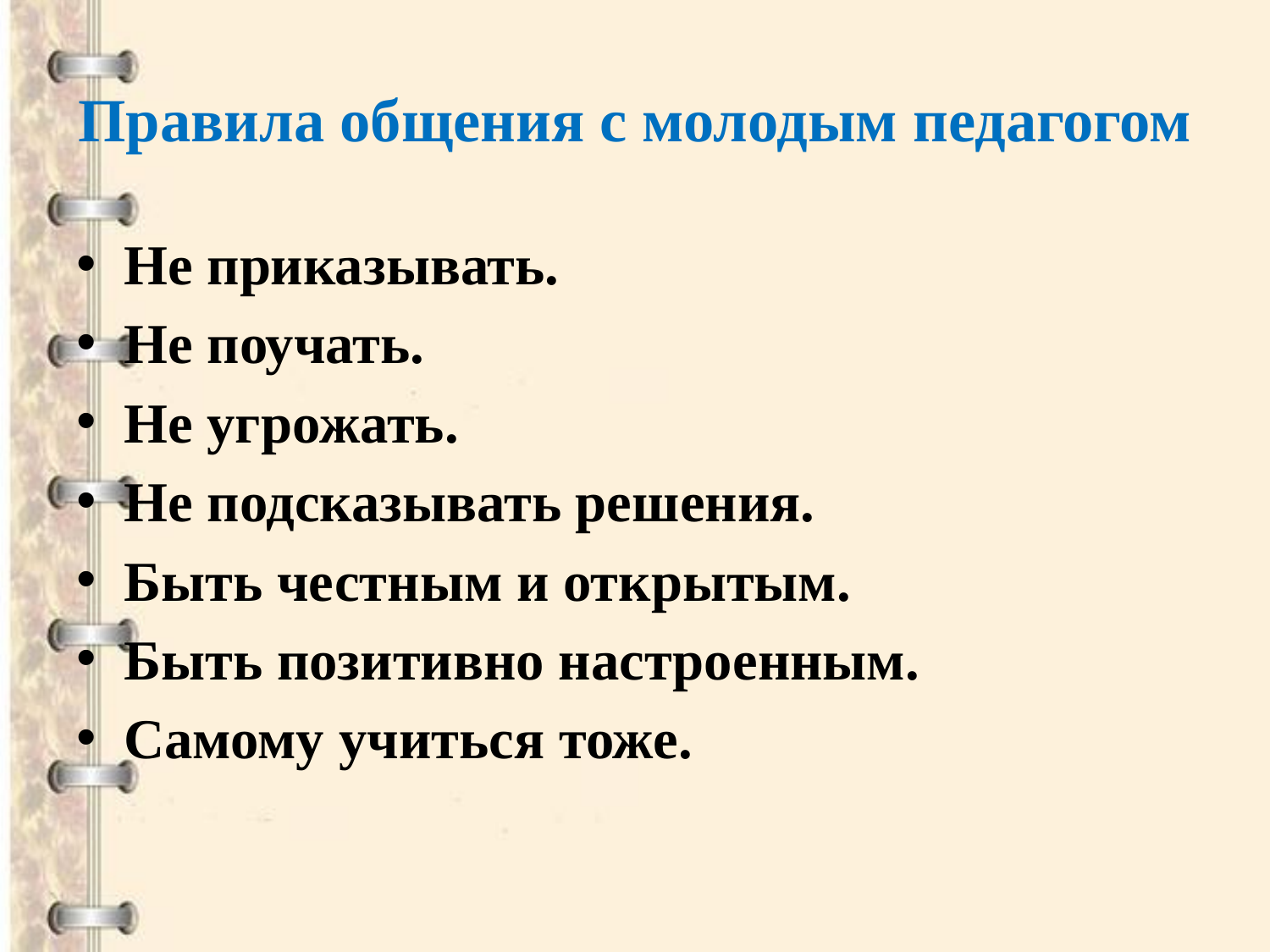

# Правила общения с молодым педагогом
Не приказывать.
Не поучать.
Не угрожать.
Не подсказывать решения.
Быть честным и открытым.
Быть позитивно настроенным.
Самому учиться тоже.